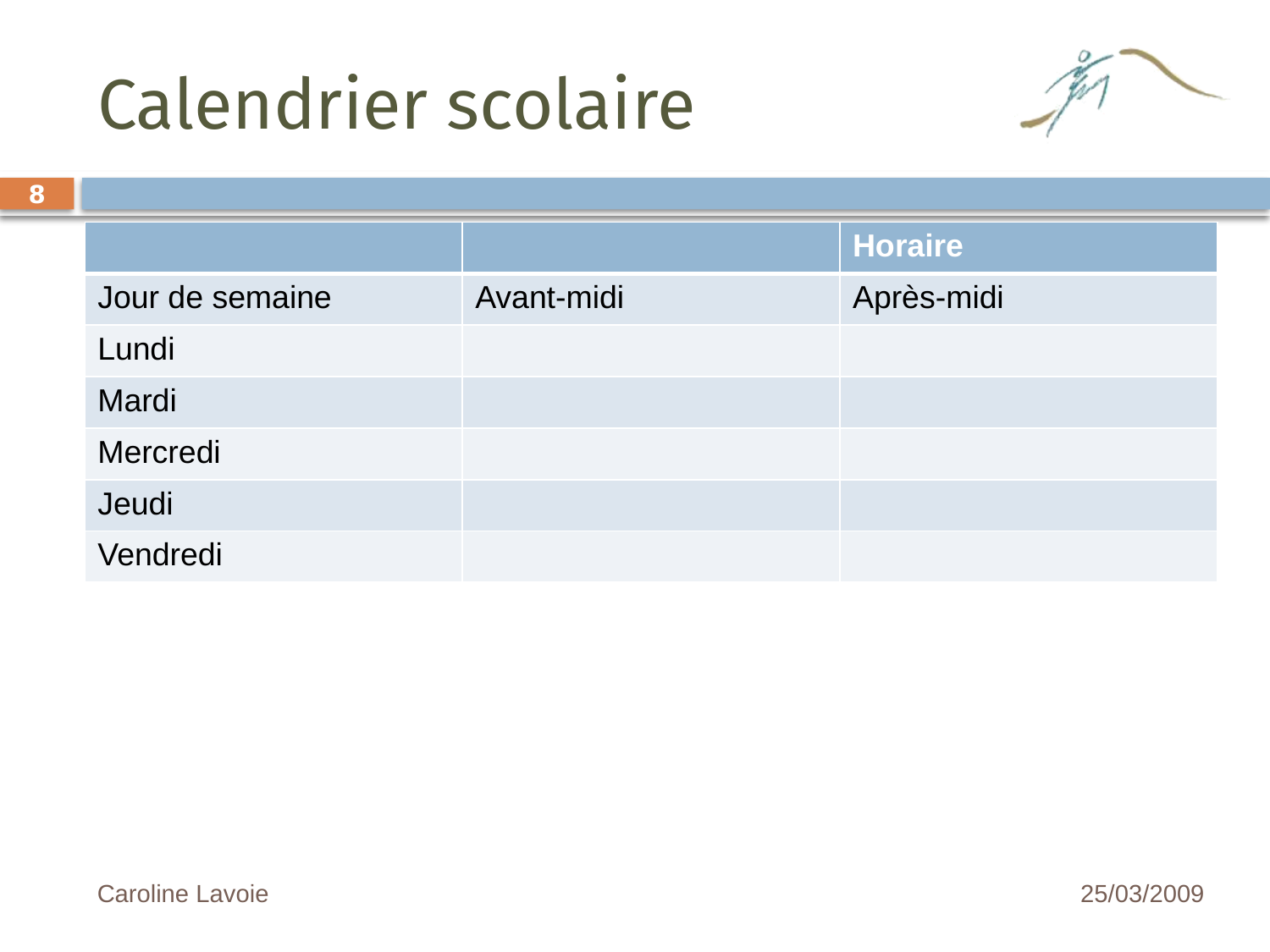

# Calendrier scolaire
8
|  |  | Horaire |
| --- | --- | --- |
| Jour de semaine | Avant-midi | Après-midi |
| Lundi |  |  |
| Mardi |  |  |
| Mercredi |  |  |
| Jeudi |  |  |
| Vendredi |  |  |
Caroline Lavoie
25/03/2009